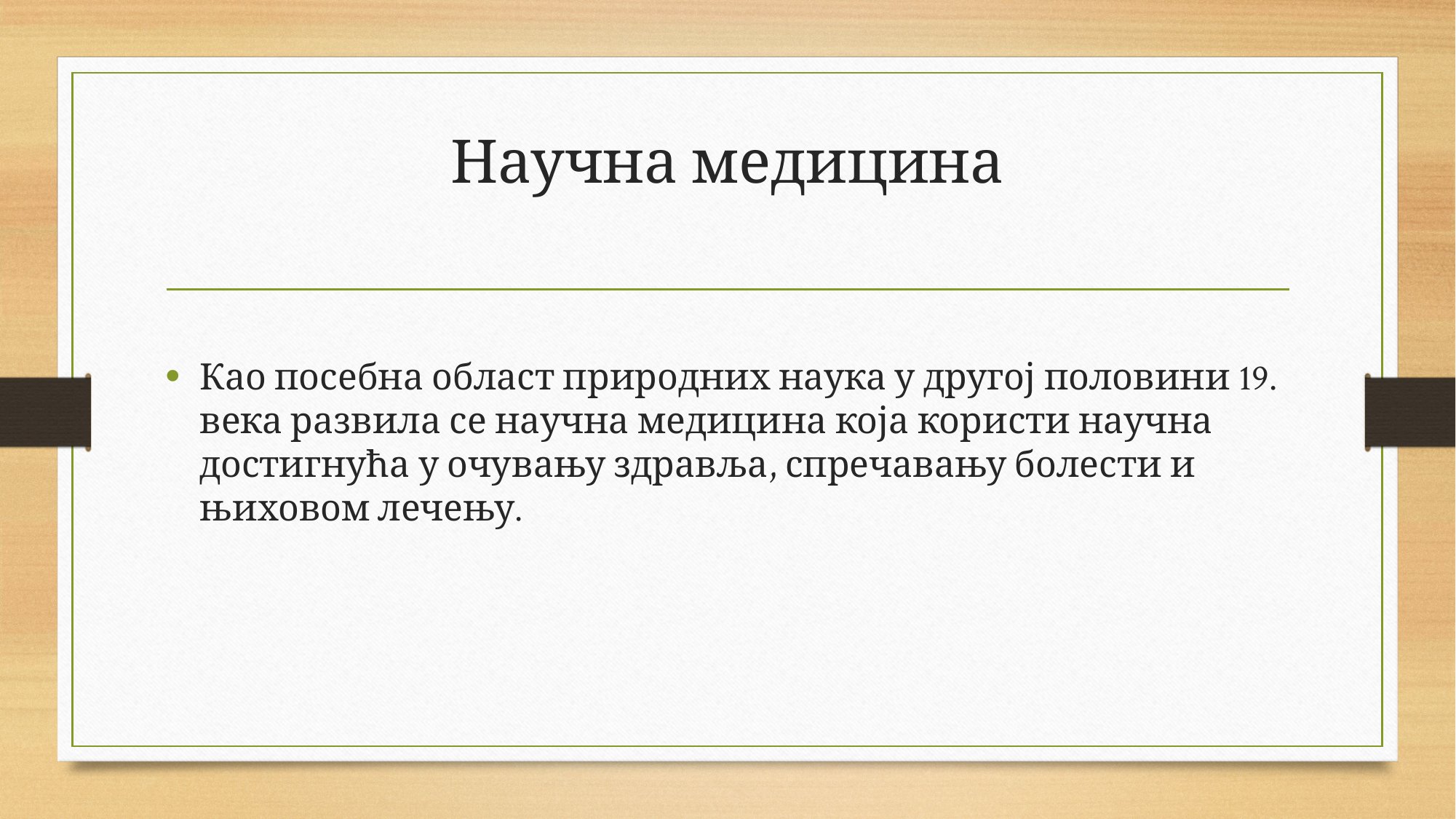

# Научна медицина

Као посебна област природних наука у другој половини 19. века развила се научна медицина која користи научна достигнућа у очувању здравља, спречавању болести и њиховом лечењу.